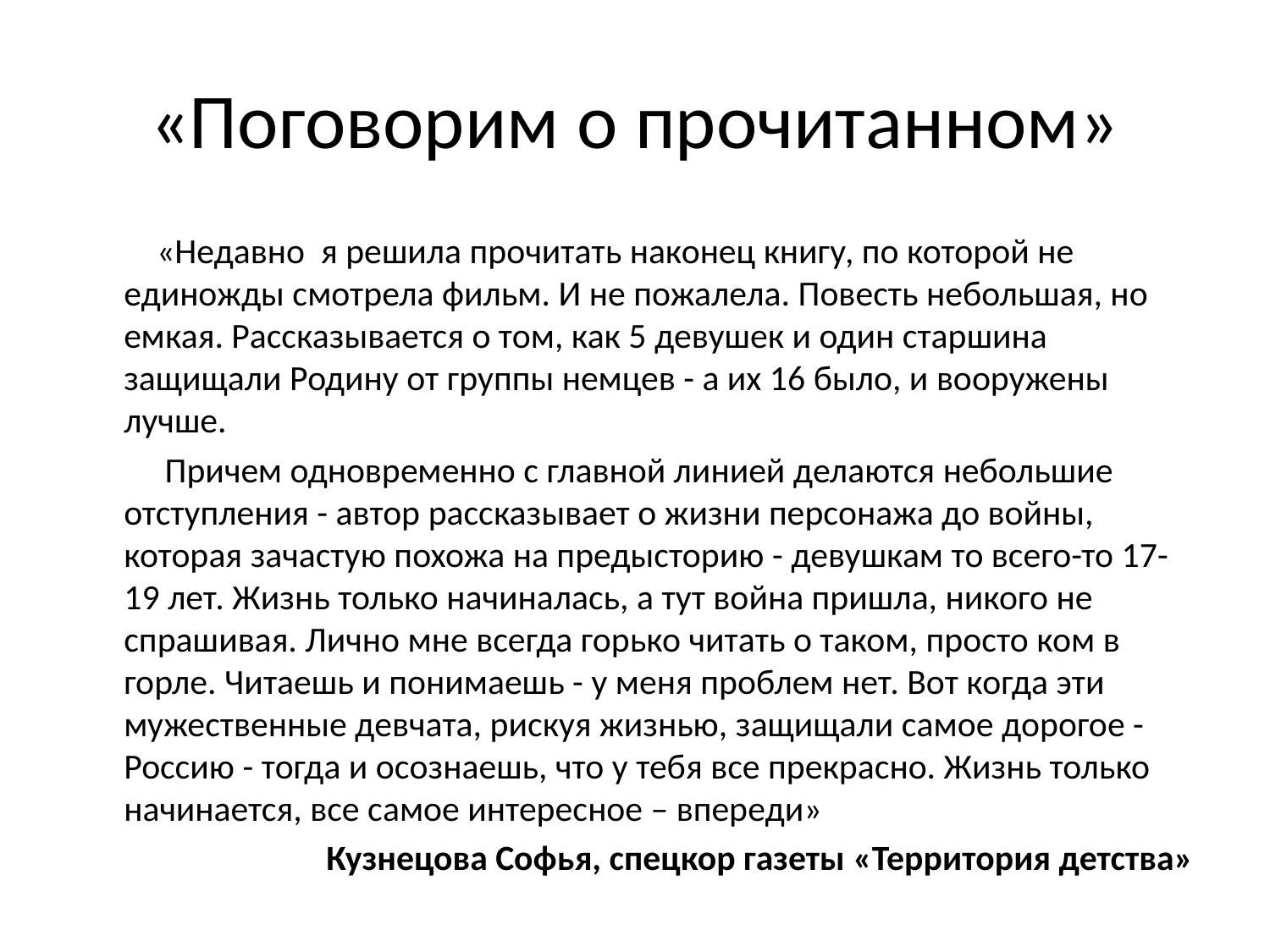

# «Поговорим о прочитанном»
          «Недавно  я решила прочитать наконец книгу, по которой не единожды смотрела фильм. И не пожалела. Повесть небольшая, но емкая. Рассказывается о том, как 5 девушек и один старшина защищали Родину от группы немцев - а их 16 было, и вооружены лучше.
           Причем одновременно с главной линией делаются небольшие отступления - автор рассказывает о жизни персонажа до войны, которая зачастую похожа на предысторию - девушкам то всего-то 17-19 лет. Жизнь только начиналась, а тут война пришла, никого не спрашивая. Лично мне всегда горько читать о таком, просто ком в горле. Читаешь и понимаешь - у меня проблем нет. Вот когда эти мужественные девчата, рискуя жизнью, защищали самое дорогое - Россию - тогда и осознаешь, что у тебя все прекрасно. Жизнь только начинается, все самое интересное – впереди»
Кузнецова Софья, спецкор газеты «Территория детства»